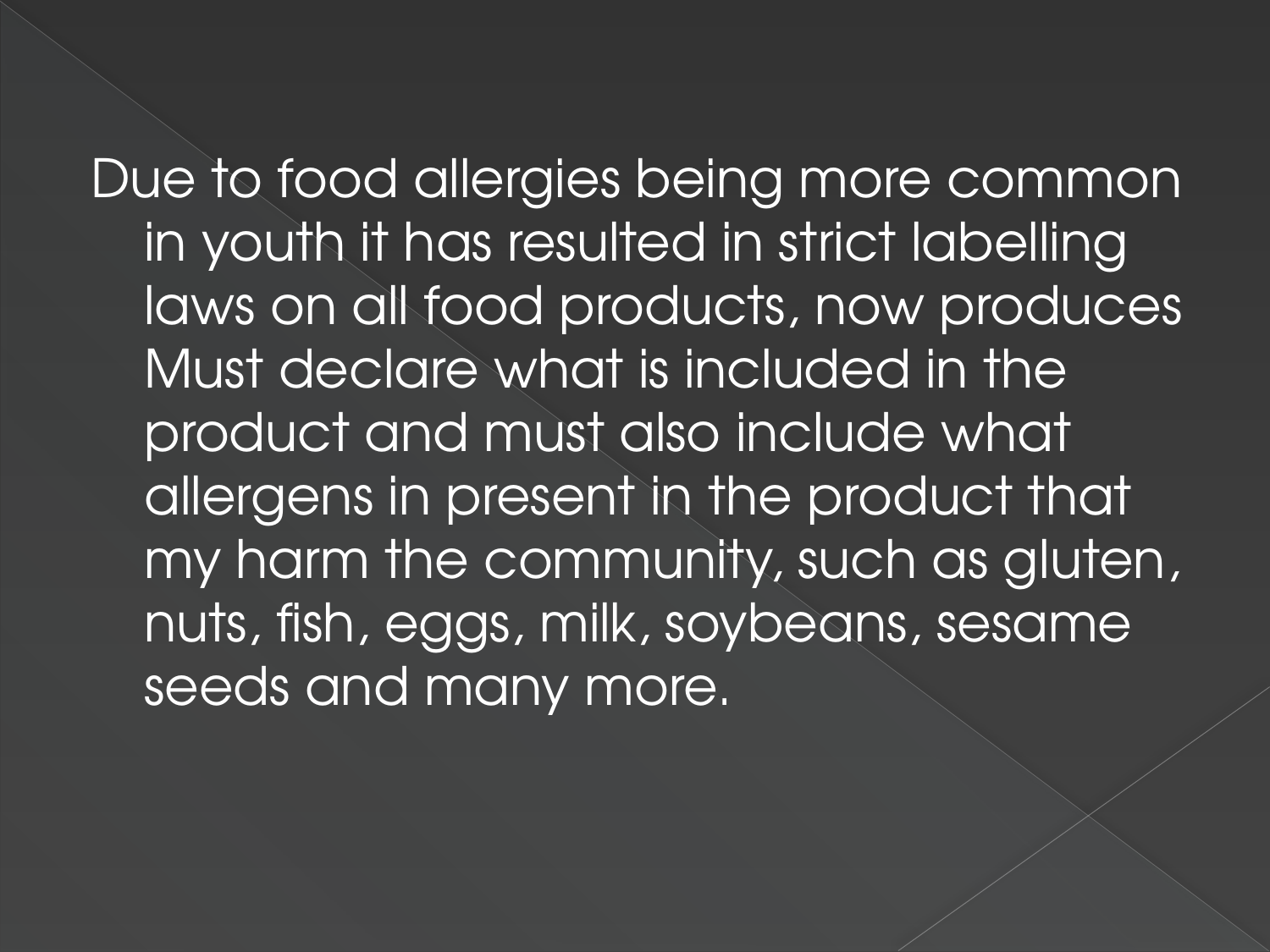

Due to food allergies being more common in youth it has resulted in strict labelling laws on all food products, now produces Must declare what is included in the product and must also include what allergens in present in the product that my harm the community, such as gluten, nuts, fish, eggs, milk, soybeans, sesame seeds and many more.